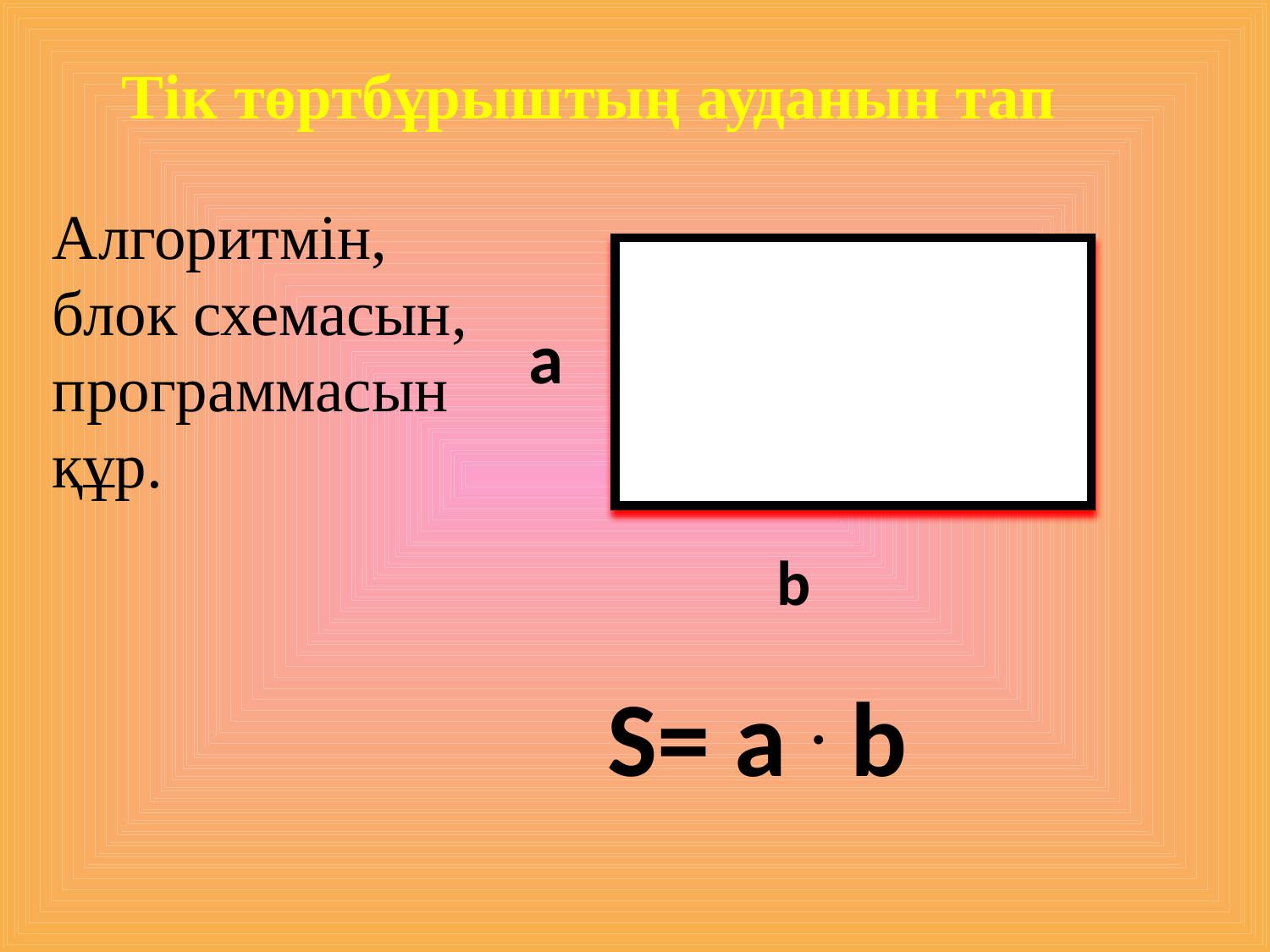

Тік төртбұрыштың ауданын тап
Алгоритмін, блок схемасын, программасын құр.

a
b
S= a . b